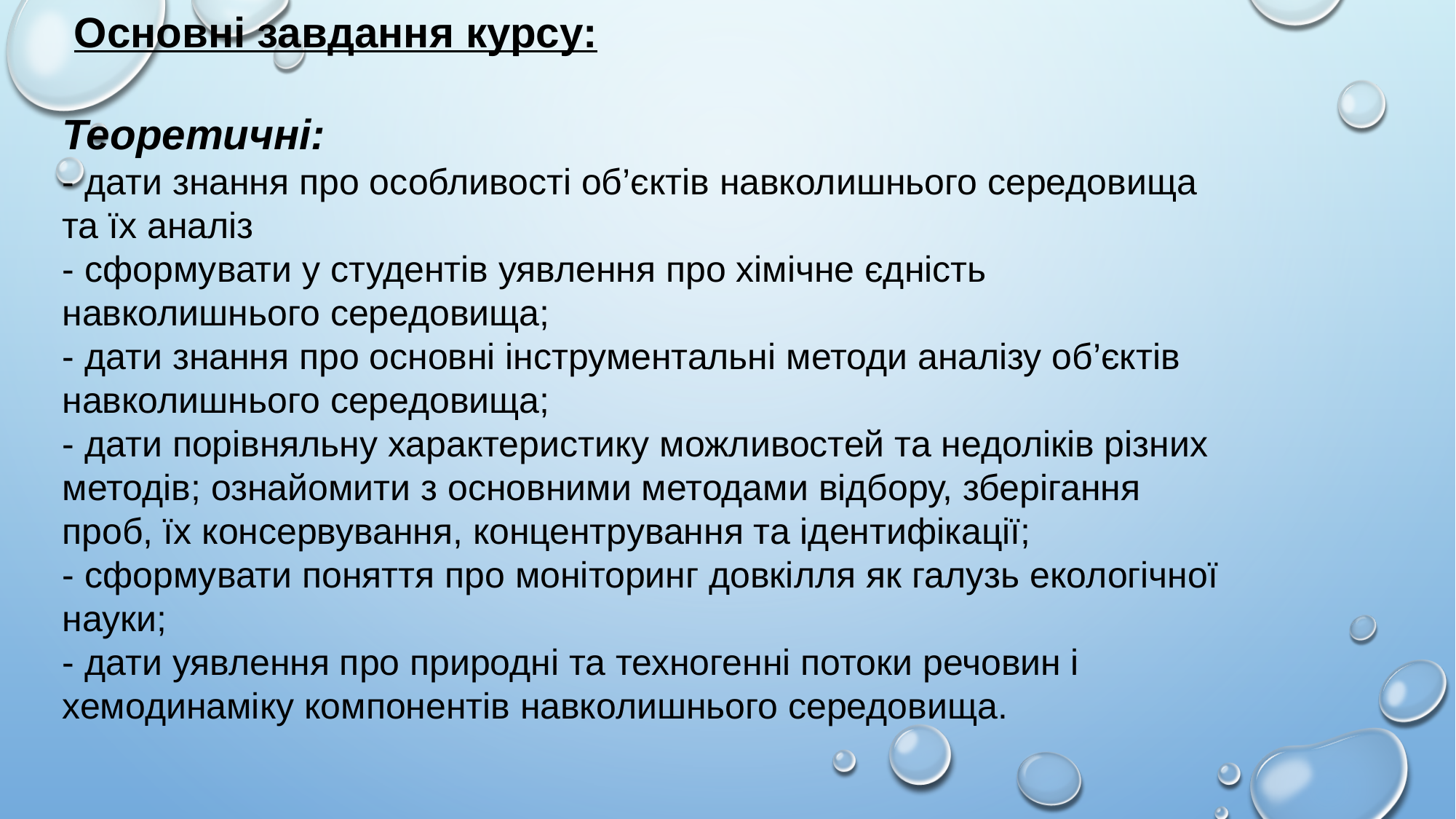

Основні завдання курсу:

Теоретичні:
- дати знання про особливості об’єктів навколишнього середовища та їх аналіз
- сформувати у студентів уявлення про хімічне єдність навколишнього середовища;
- дати знання про основні інструментальні методи аналізу об’єктів навколишнього середовища;
- дати порівняльну характеристику можливостей та недоліків різних методів; ознайомити з основними методами відбору, зберігання проб, їх консервування, концентрування та ідентифікації;
- сформувати поняття про моніторинг довкілля як галузь екологічної науки;
- дати уявлення про природні та техногенні потоки речовин і хемодинаміку компонентів навколишнього середовища.